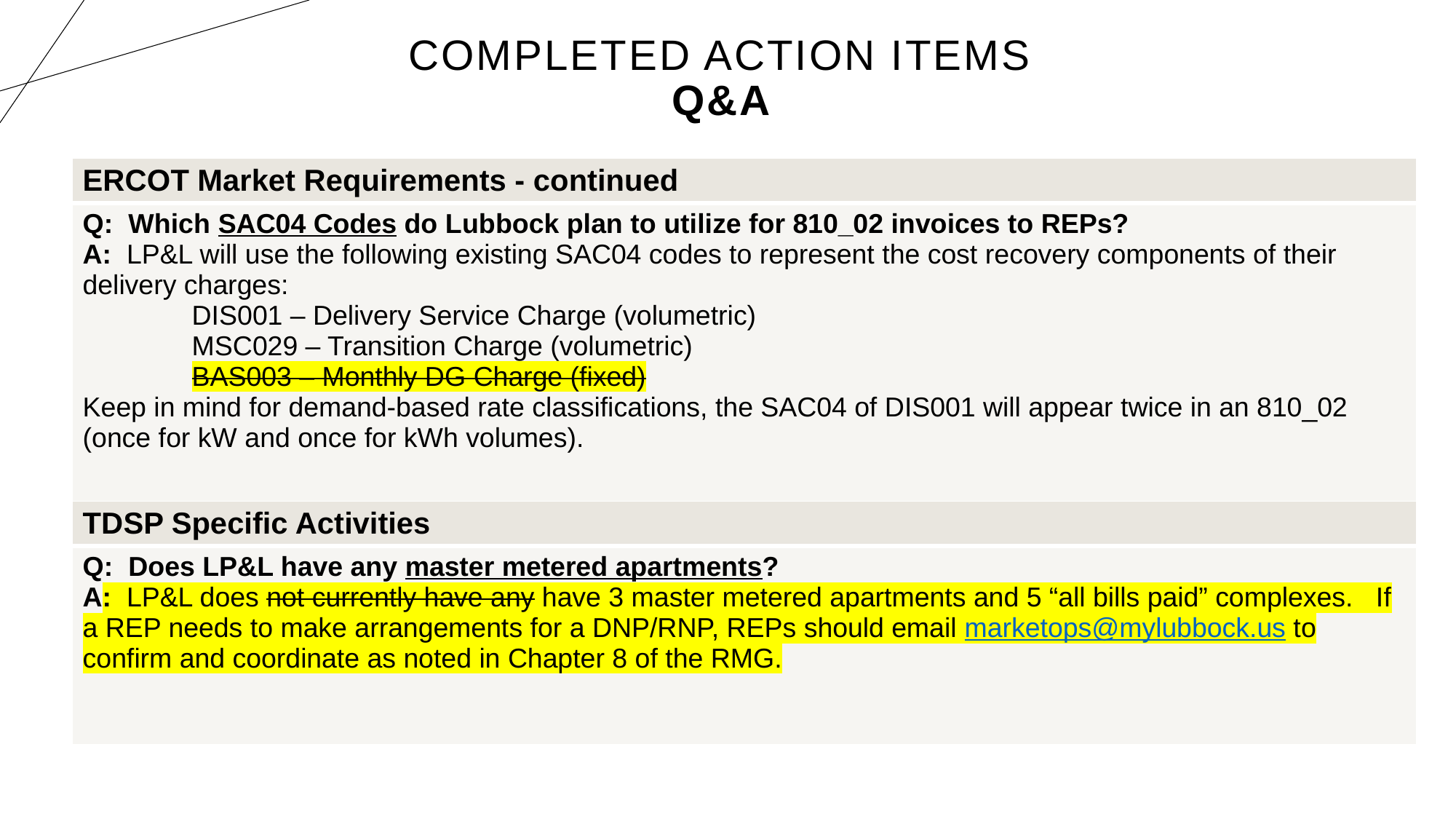

# Completed Action Items Q&A
| ERCOT Market Requirements - continued |
| --- |
| Q: Which SAC04 Codes do Lubbock plan to utilize for 810\_02 invoices to REPs? A: LP&L will use the following existing SAC04 codes to represent the cost recovery components of their delivery charges: DIS001 – Delivery Service Charge (volumetric) MSC029 – Transition Charge (volumetric) BAS003 – Monthly DG Charge (fixed) Keep in mind for demand-based rate classifications, the SAC04 of DIS001 will appear twice in an 810\_02 (once for kW and once for kWh volumes). |
| TDSP Specific Activities |
| --- |
| Q: Does LP&L have any master metered apartments? A: LP&L does not currently have any have 3 master metered apartments and 5 “all bills paid” complexes. If a REP needs to make arrangements for a DNP/RNP, REPs should email marketops@mylubbock.us to confirm and coordinate as noted in Chapter 8 of the RMG. |